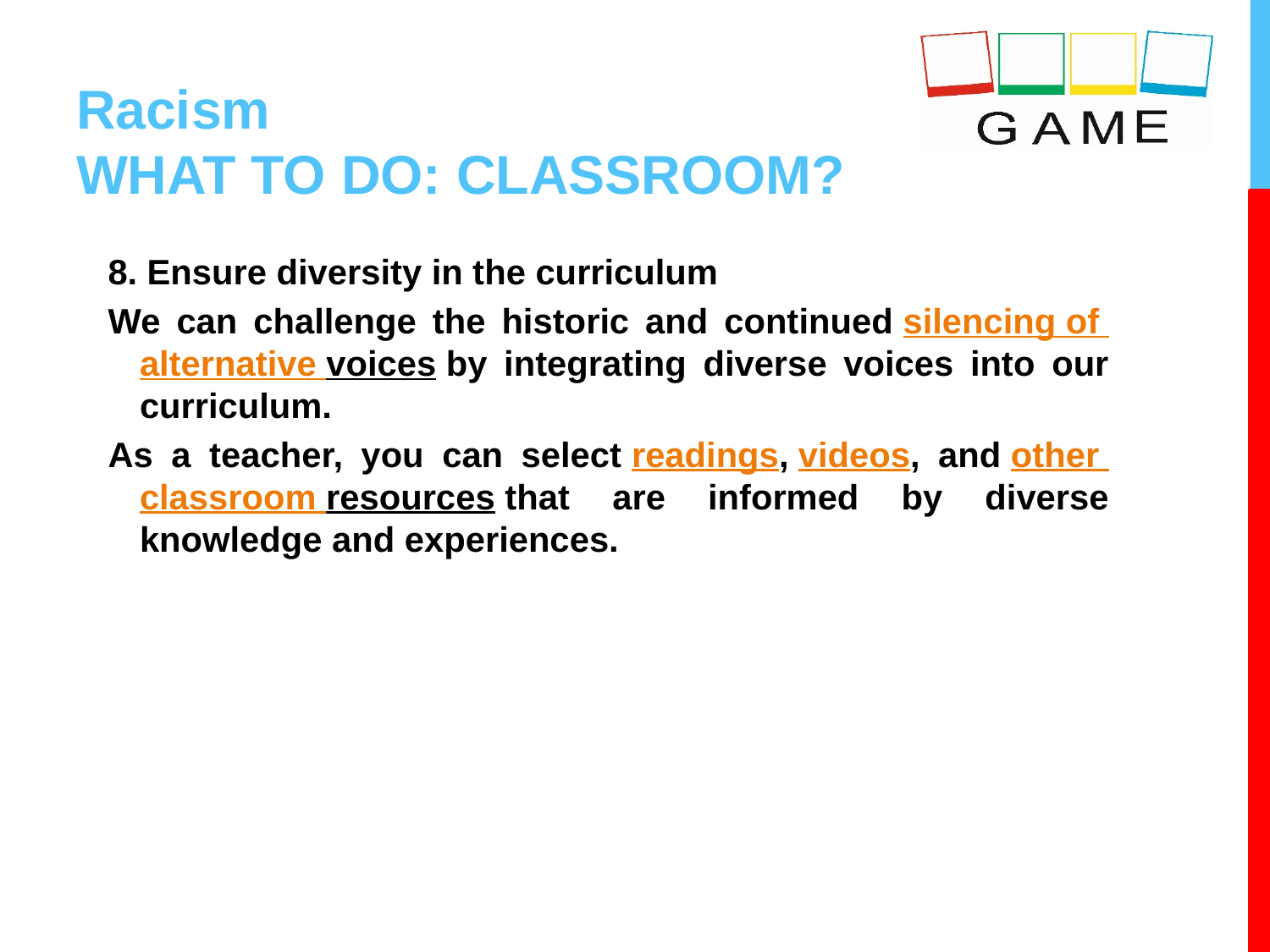

# Racism WHAT TO DO: CLASSROOM?
8. Ensure diversity in the curriculum
We can challenge the historic and continued silencing of alternative voices by integrating diverse voices into our curriculum.
As a teacher, you can select readings, videos, and other classroom resources that are informed by diverse knowledge and experiences.